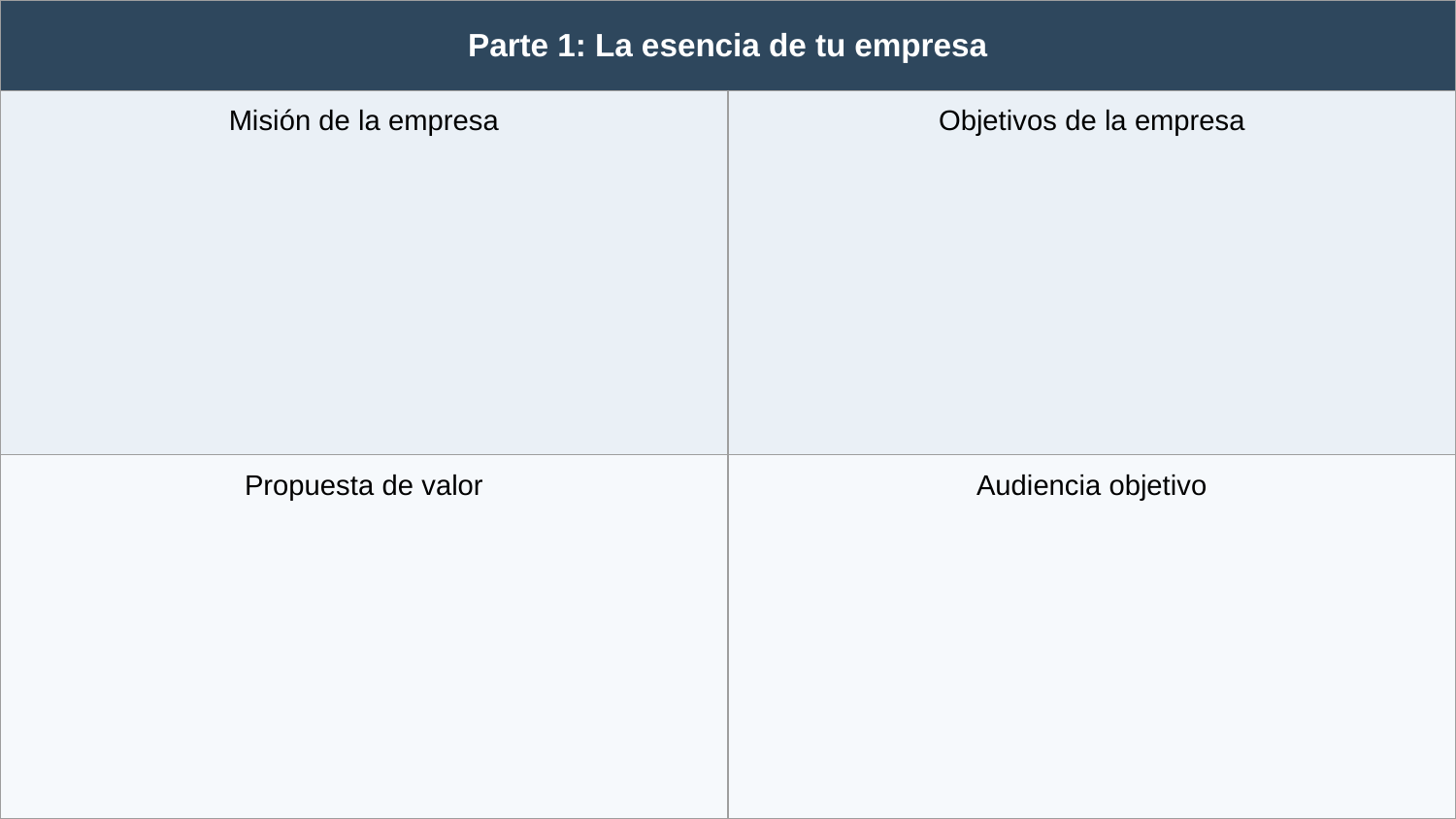

| Parte 1: La esencia de tu empresa |  |
| --- | --- |
| Misión de la empresa | Objetivos de la empresa |
| Propuesta de valor | Audiencia objetivo |